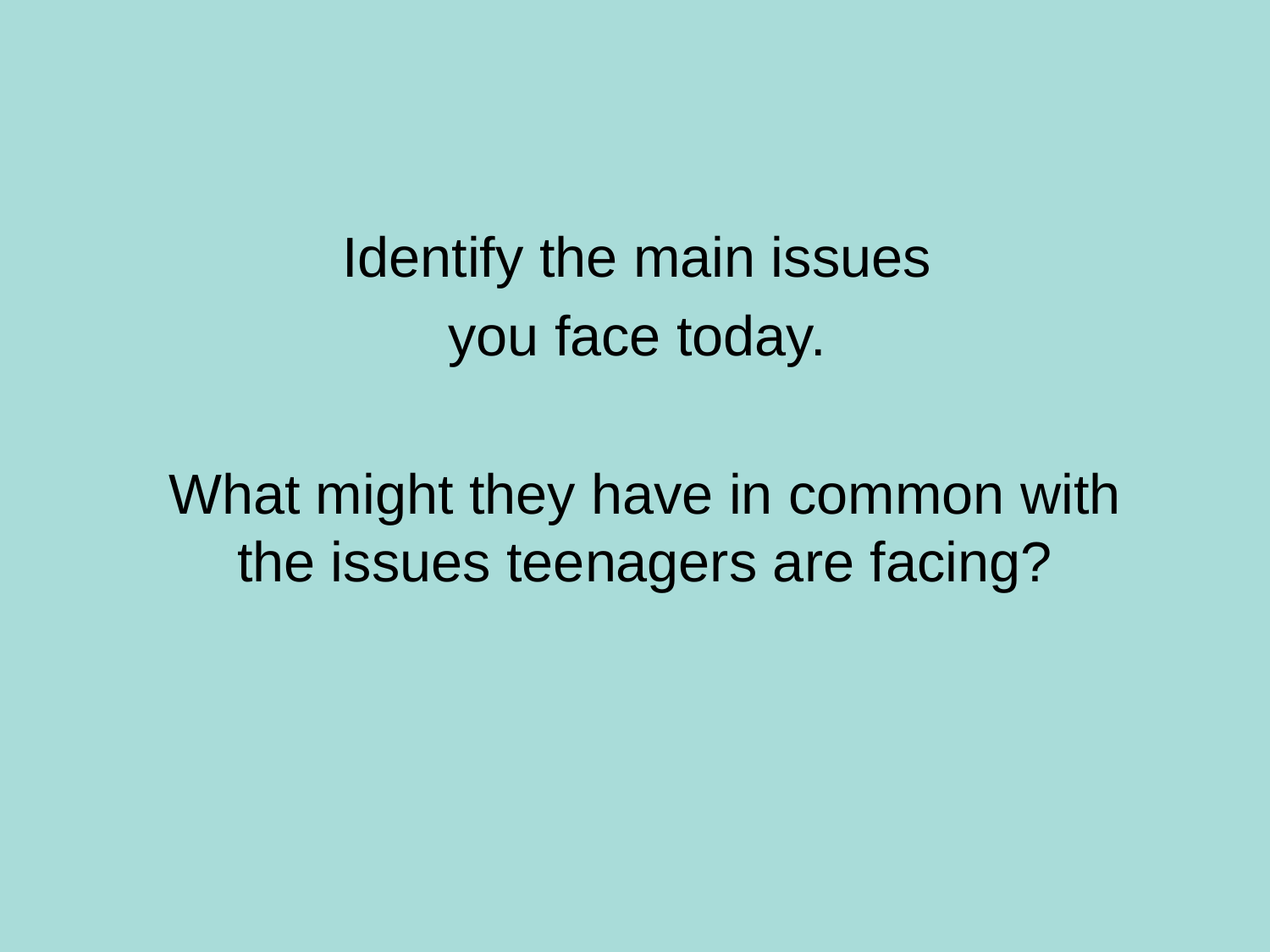

Identify the main issues
you face today.

What might they have in common with the issues teenagers are facing?